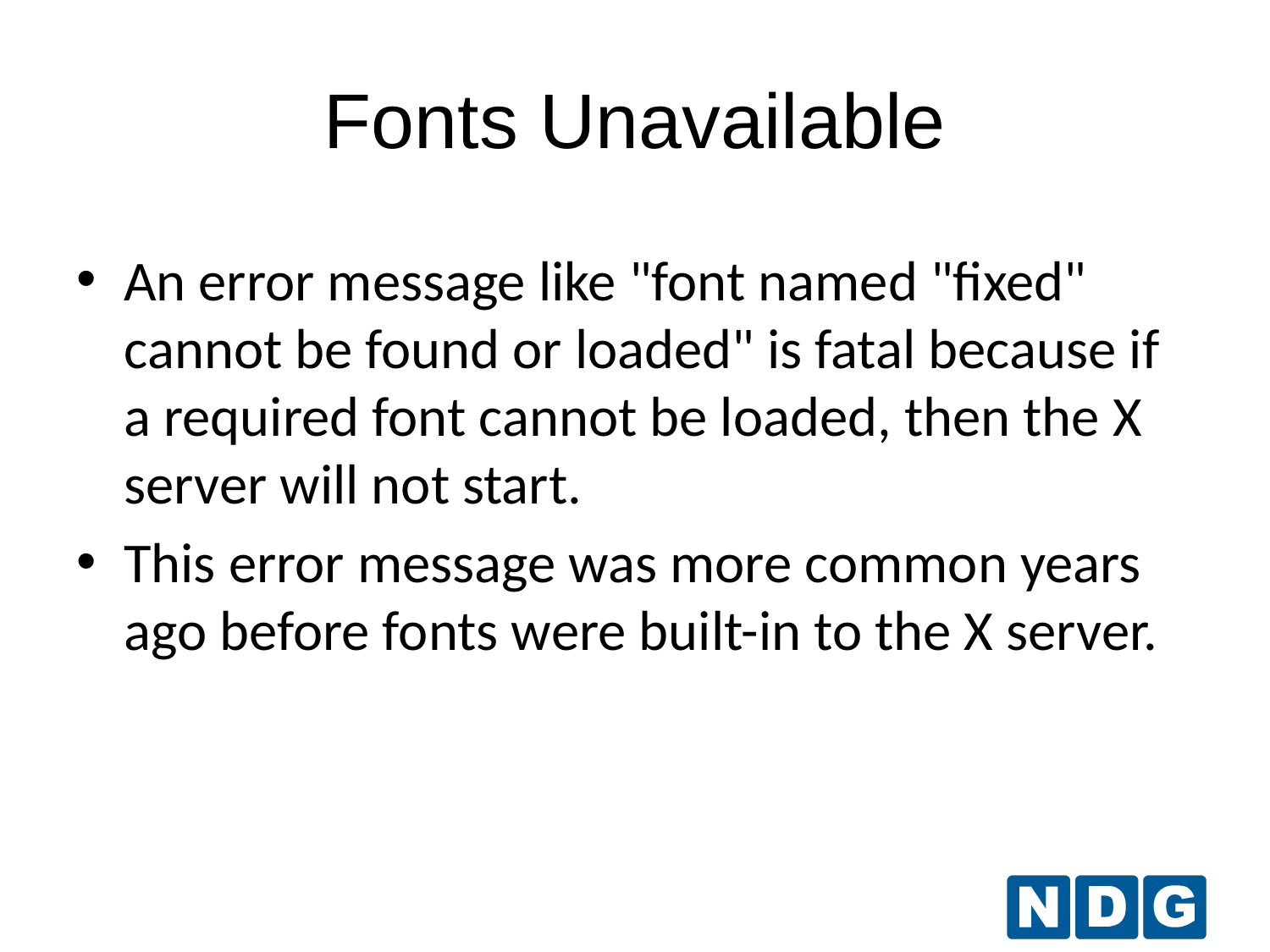

# Fonts Unavailable
An error message like "font named "fixed" cannot be found or loaded" is fatal because if a required font cannot be loaded, then the X server will not start.
This error message was more common years ago before fonts were built-in to the X server.